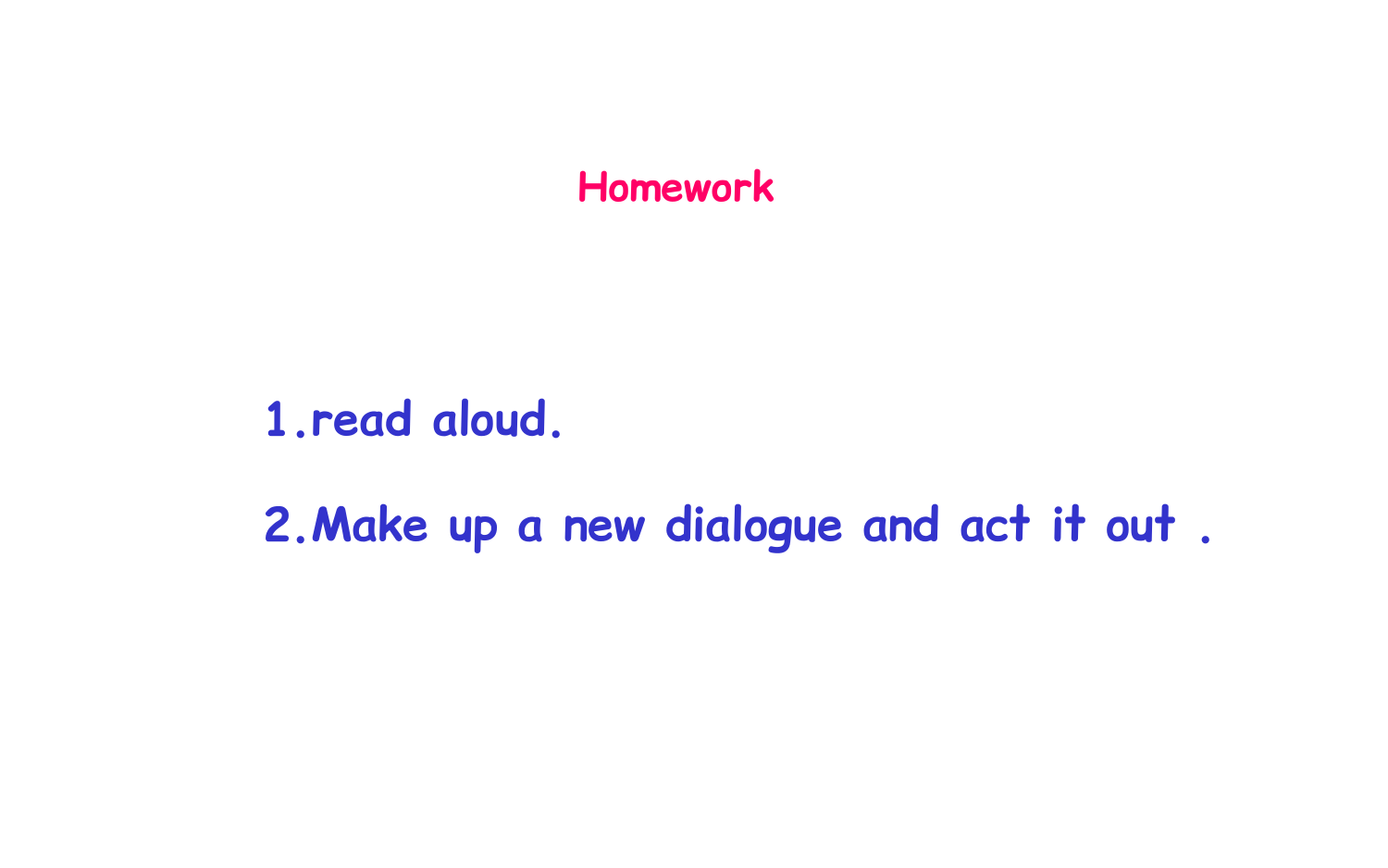

Homework
1.read aloud.
2.Make up a new dialogue and act it out .